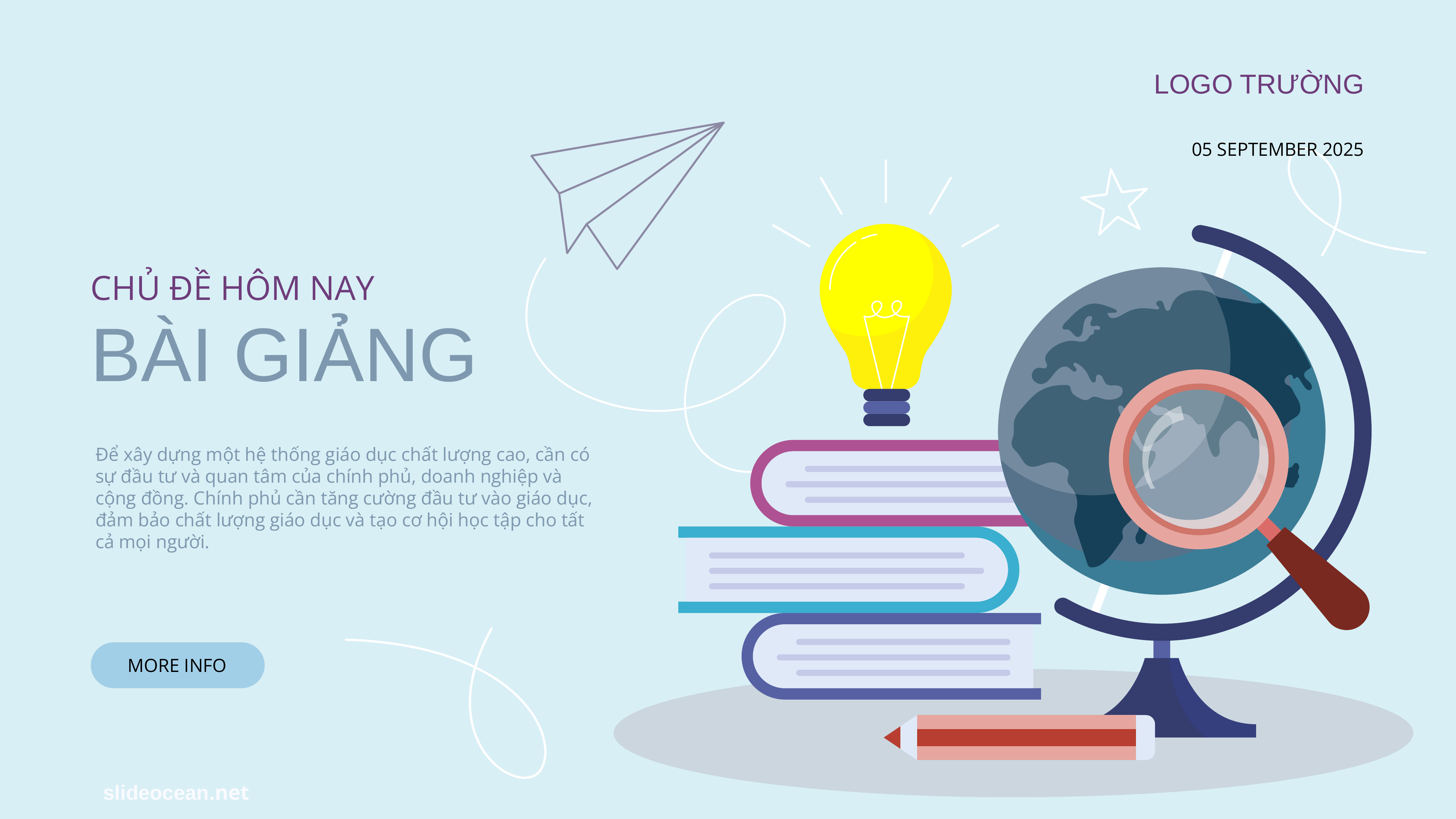

LOGO TRƯỜNG

05 SEPTEMBER 2025

CHỦ ĐỀ HÔM NAY

BÀI GIẢNG

Để xây dựng một hệ thống giáo dục chất lượng cao, cần có sự đầu tư và quan tâm của chính phủ, doanh nghiệp và cộng đồng. Chính phủ cần tăng cường đầu tư vào giáo dục, đảm bảo chất lượng giáo dục và tạo cơ hội học tập cho tất cả mọi người.

MORE INFO

slideocean.net